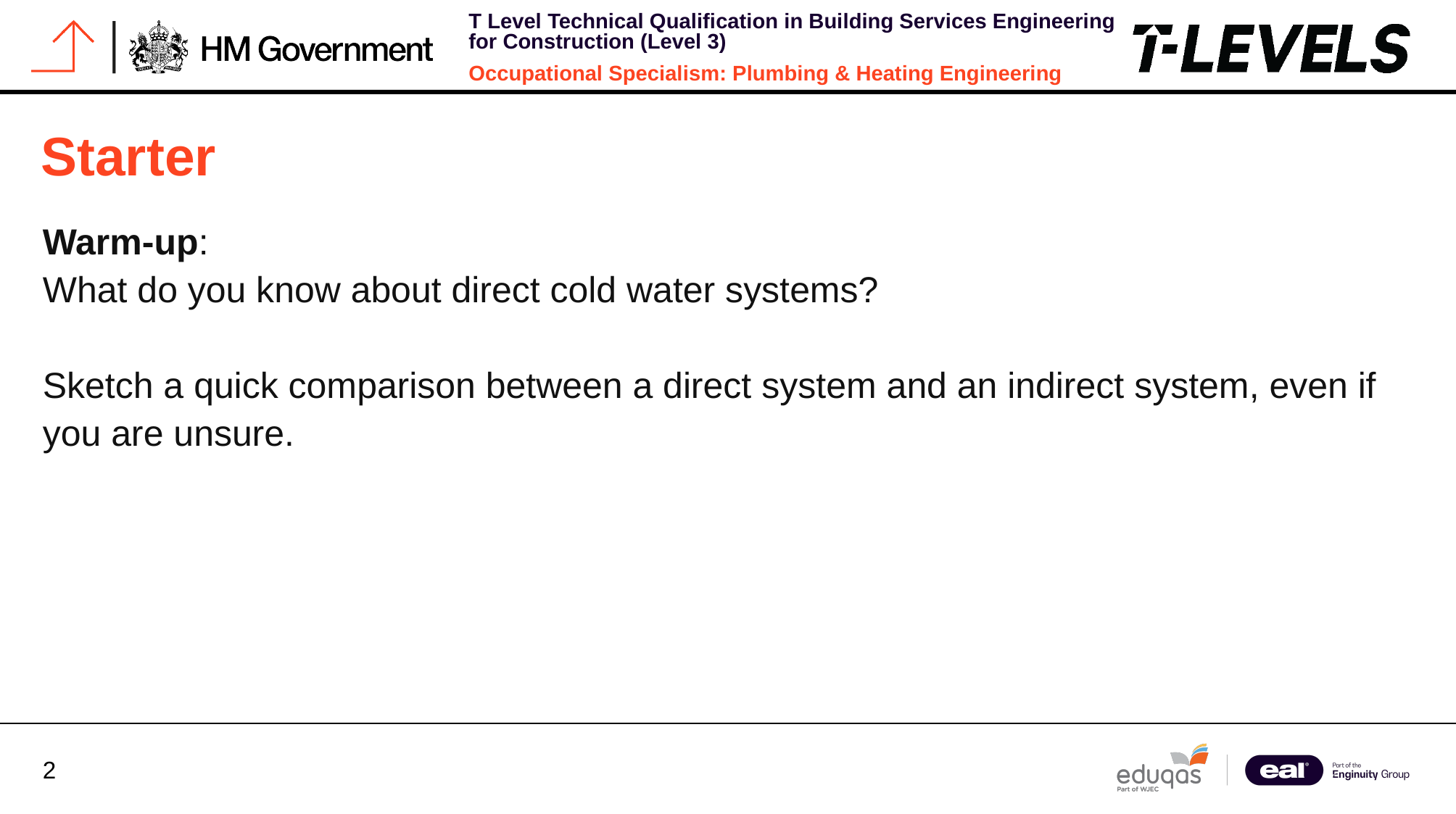

# Starter
Warm-up:
What do you know about direct cold water systems?

Sketch a quick comparison between a direct system and an indirect system, even if you are unsure.